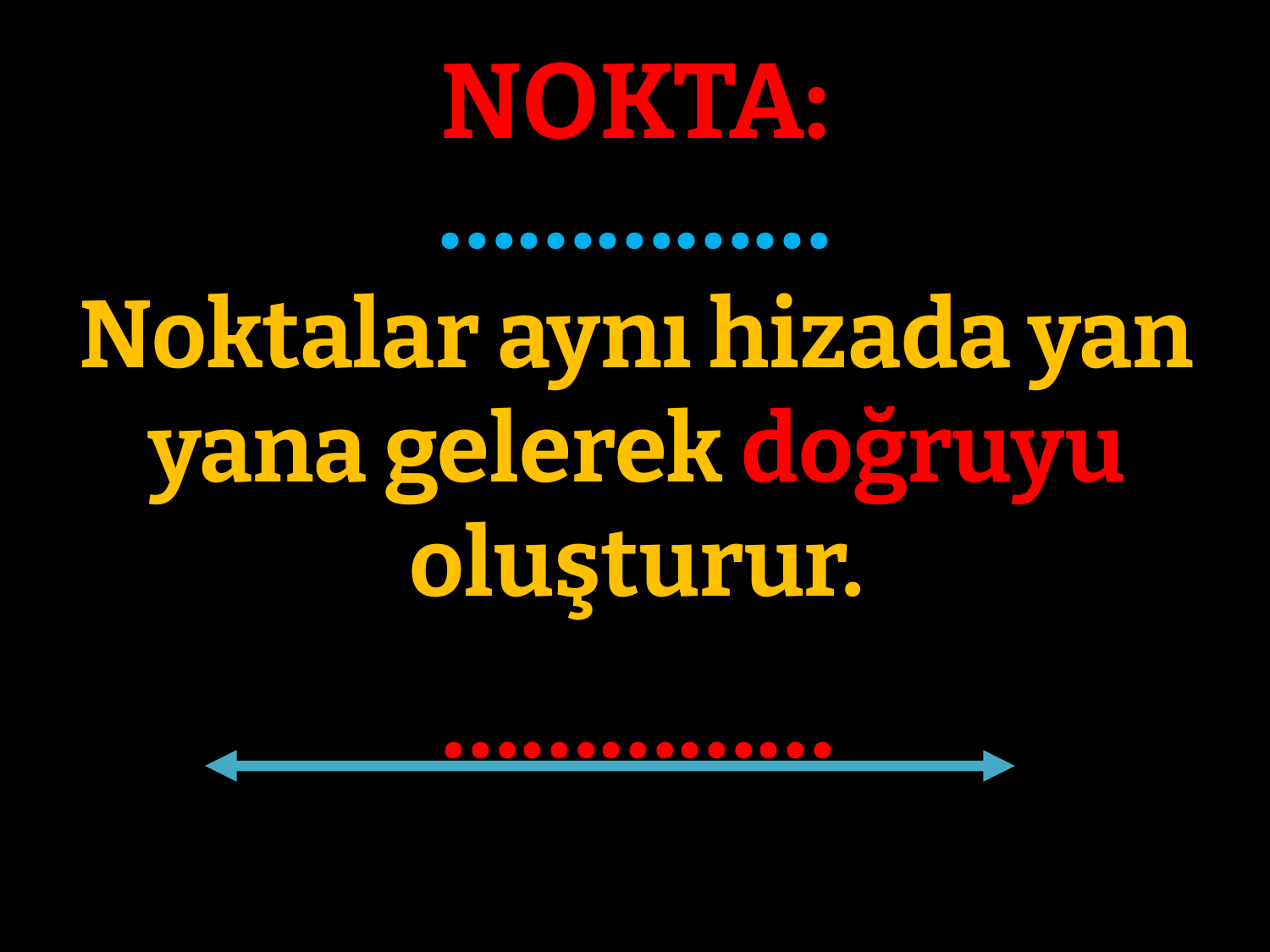

NOKTA:
……………
Noktalar aynı hizada yan yana gelerek doğruyu oluşturur.
#
……………